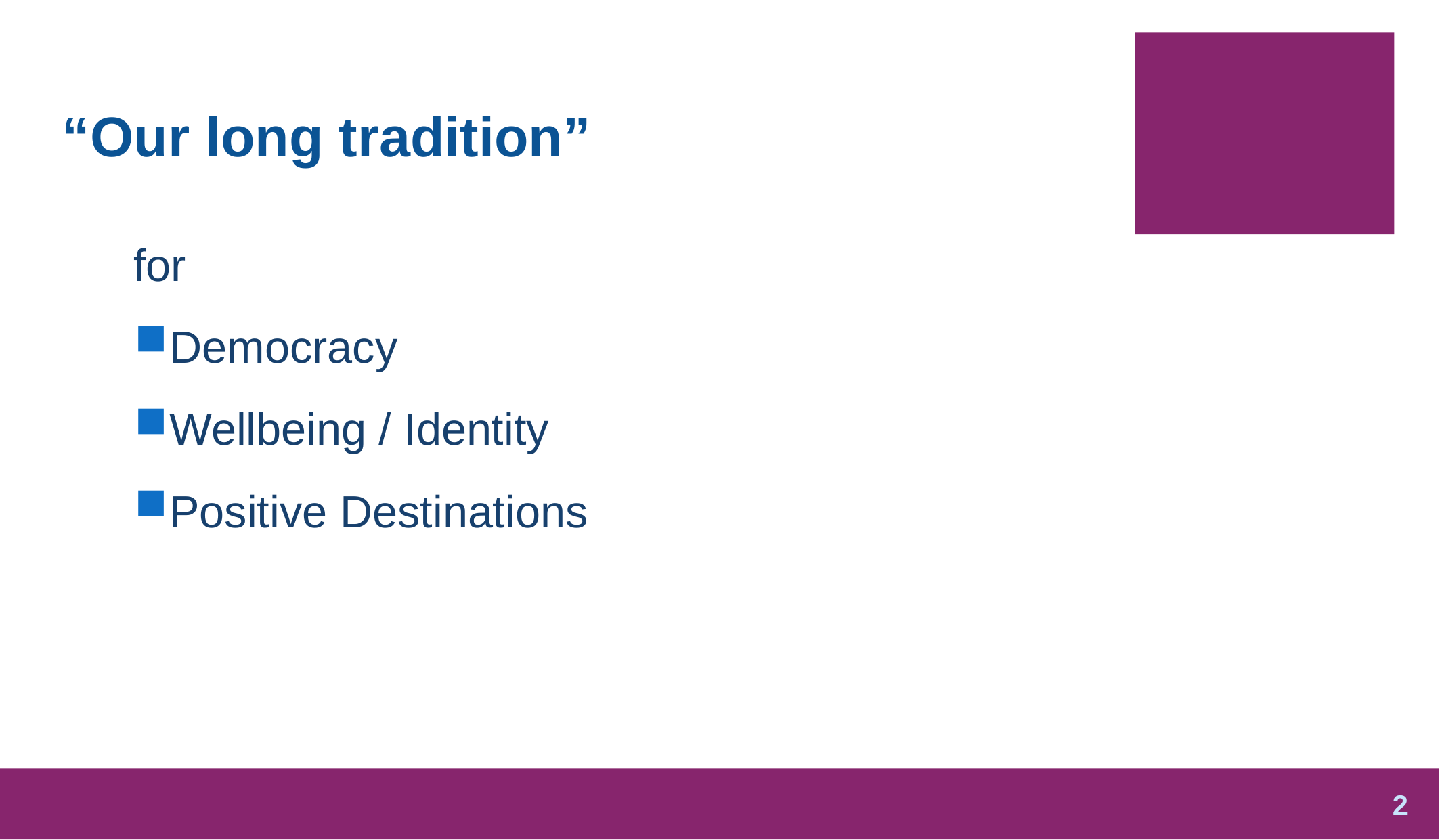

# “Our long tradition”
for
Democracy
Wellbeing / Identity
Positive Destinations

2